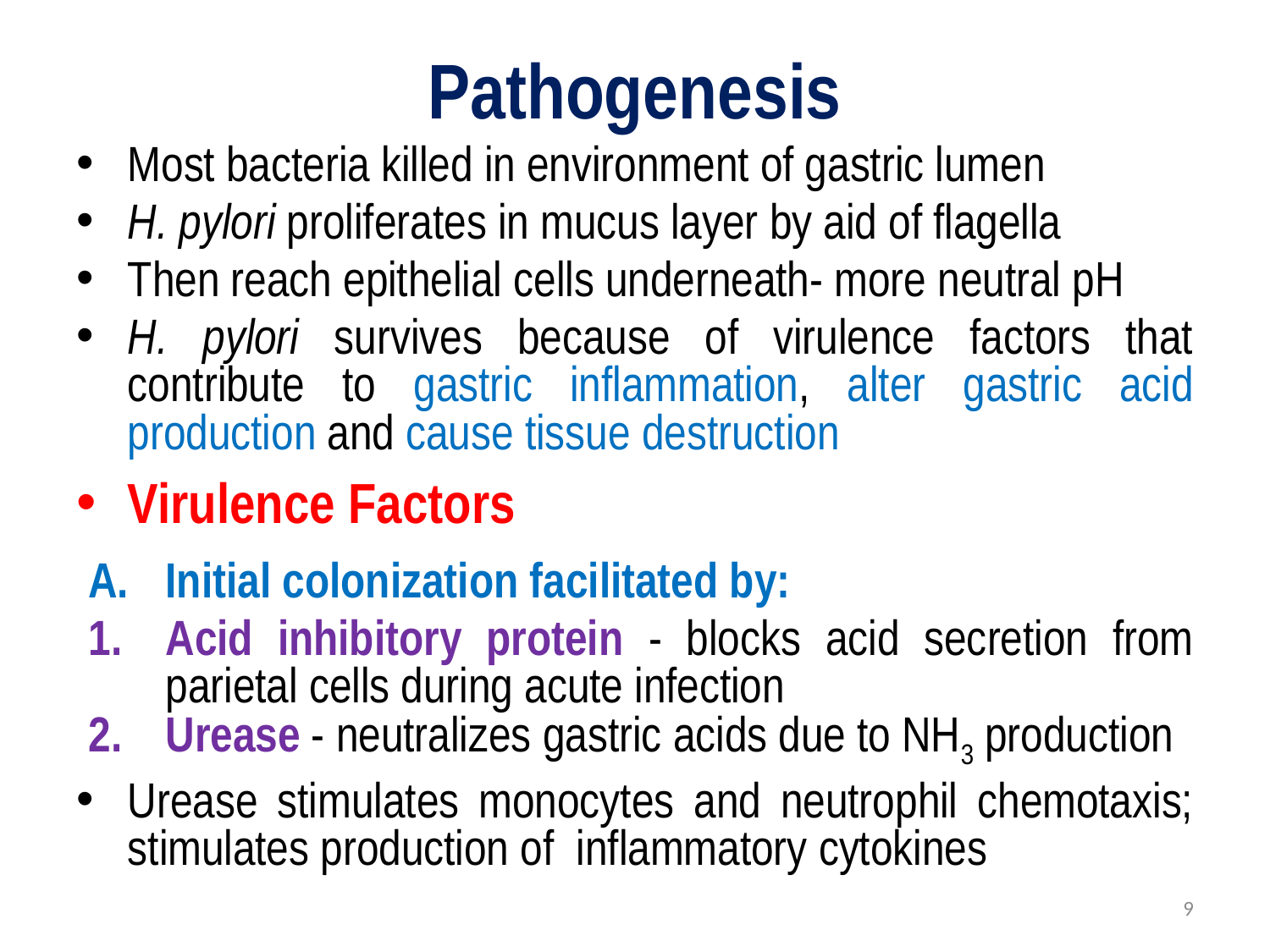

# Pathogenesis
Most bacteria killed in environment of gastric lumen
H. pylori proliferates in mucus layer by aid of flagella
Then reach epithelial cells underneath- more neutral pH
H. pylori survives because of virulence factors that contribute to gastric inflammation, alter gastric acid production and cause tissue destruction
Virulence Factors
Initial colonization facilitated by:
Acid inhibitory protein - blocks acid secretion from parietal cells during acute infection
Urease - neutralizes gastric acids due to NH3 production
Urease stimulates monocytes and neutrophil chemotaxis; stimulates production of  inflammatory cytokines

9